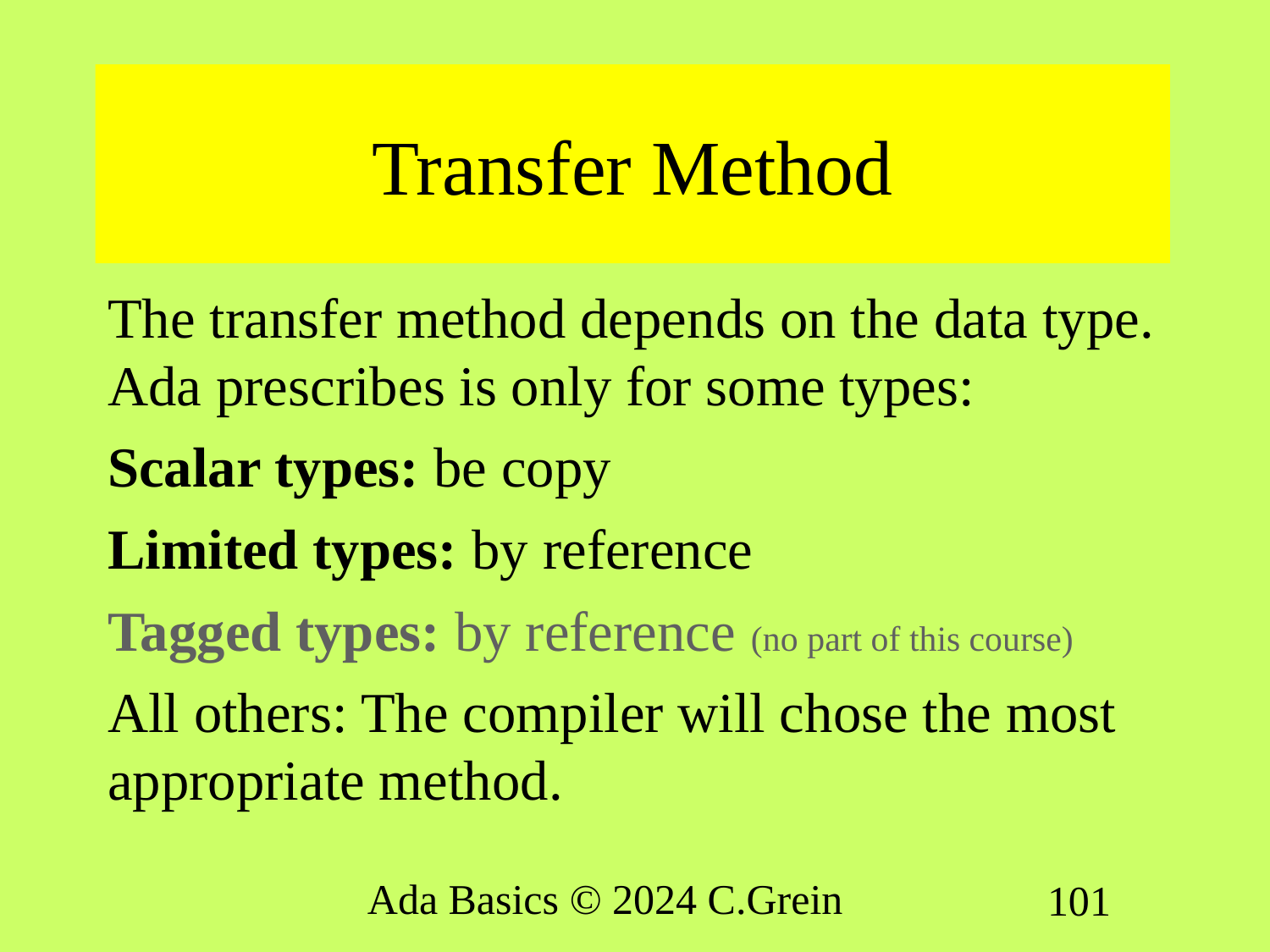

# Transfer Method
The transfer method depends on the data type. Ada prescribes is only for some types:
Scalar types: be copy
Limited types: by reference
Tagged types: by reference (no part of this course)
All others: The compiler will chose the most appropriate method.
Ada Basics © 2024 C.Grein
101